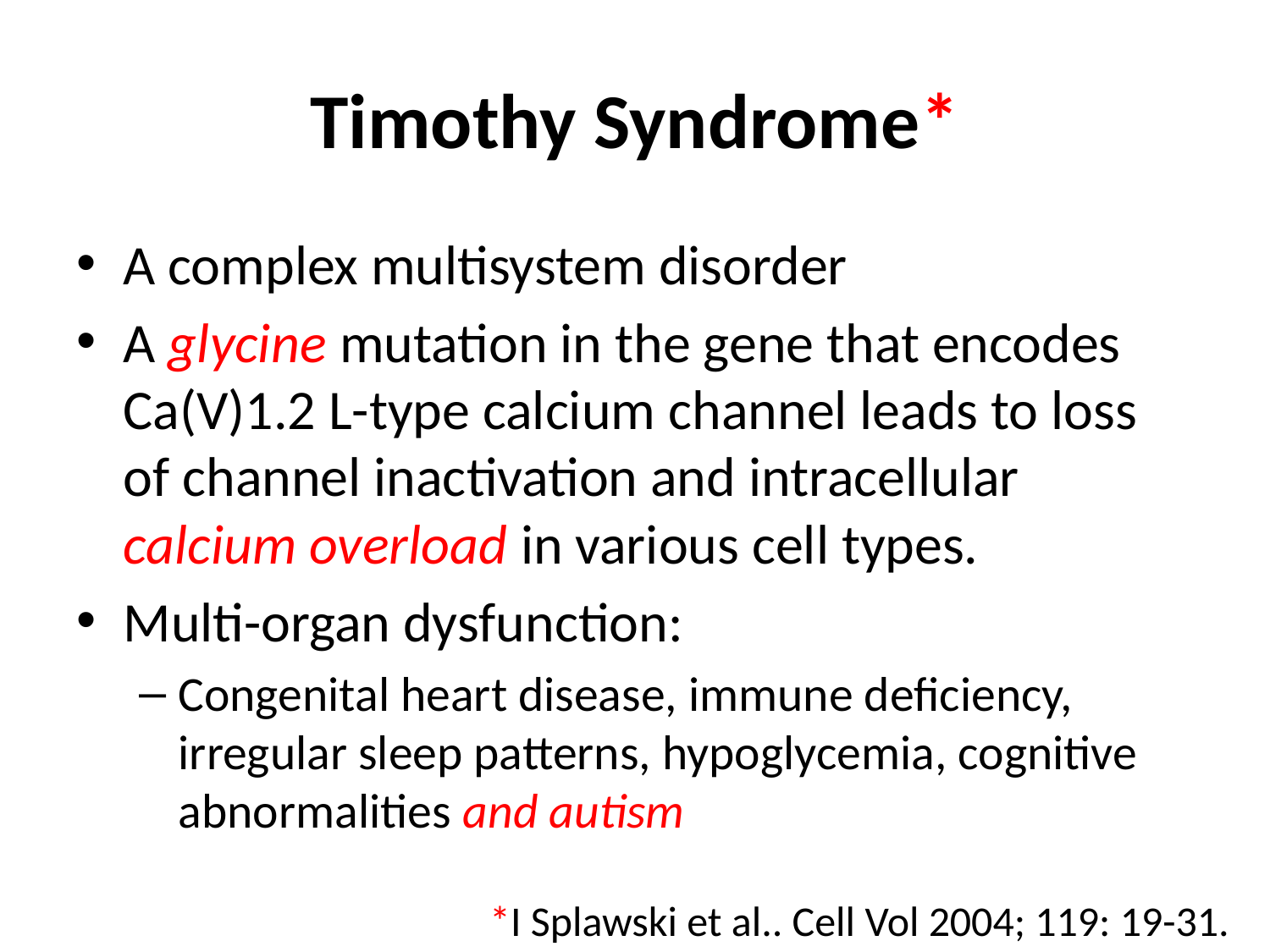

# Timothy Syndrome*
A complex multisystem disorder
A glycine mutation in the gene that encodes Ca(V)1.2 L-type calcium channel leads to loss of channel inactivation and intracellular calcium overload in various cell types.
Multi-organ dysfunction:
Congenital heart disease, immune deficiency, irregular sleep patterns, hypoglycemia, cognitive abnormalities and autism

*I Splawski et al.. Cell Vol 2004; 119: 19-31.